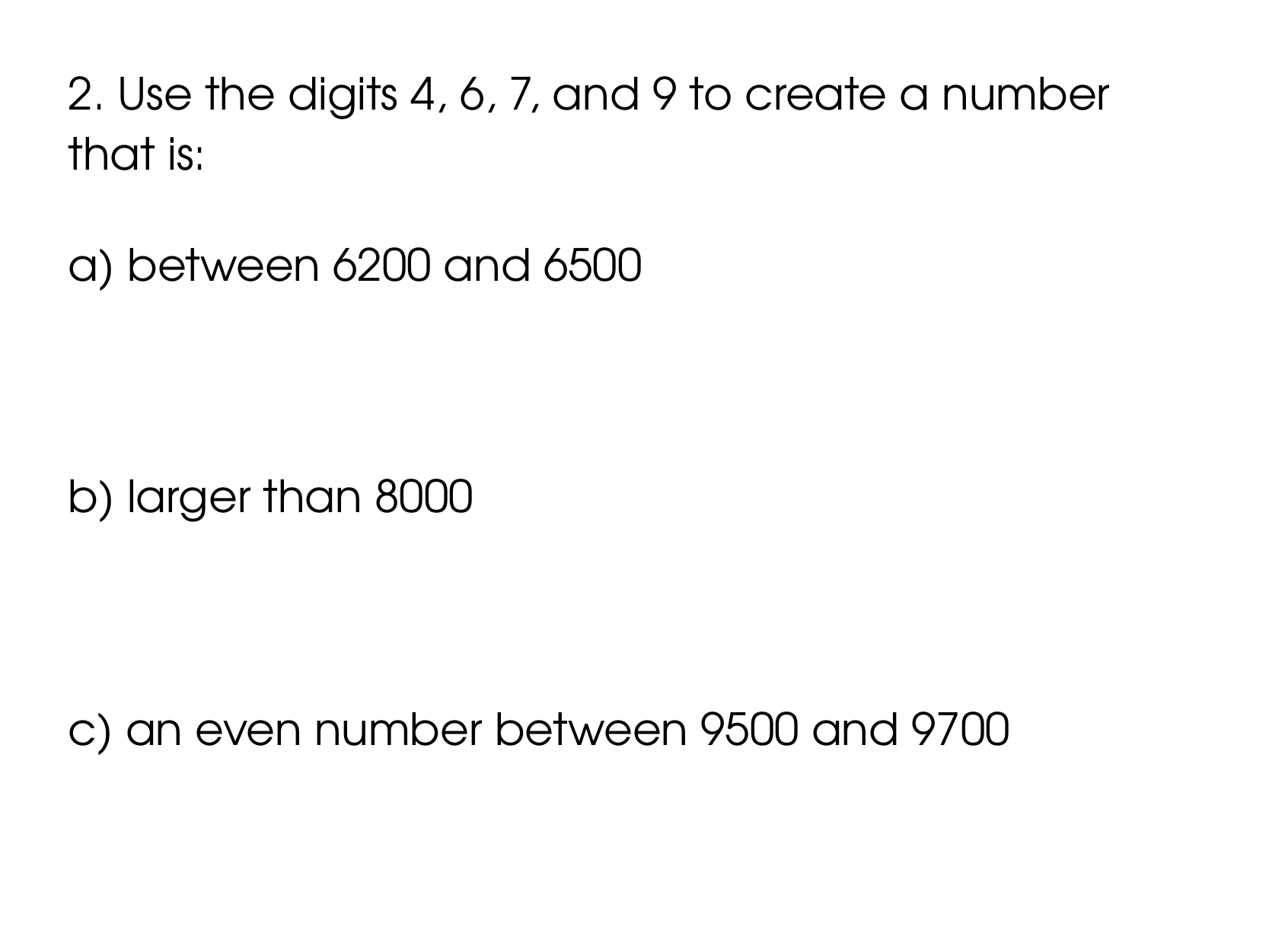

2. Use the digits 4, 6, 7, and 9 to create a number
that is:
a) between 6200 and 6500
b) larger than 8000
c) an even number between 9500 and 9700